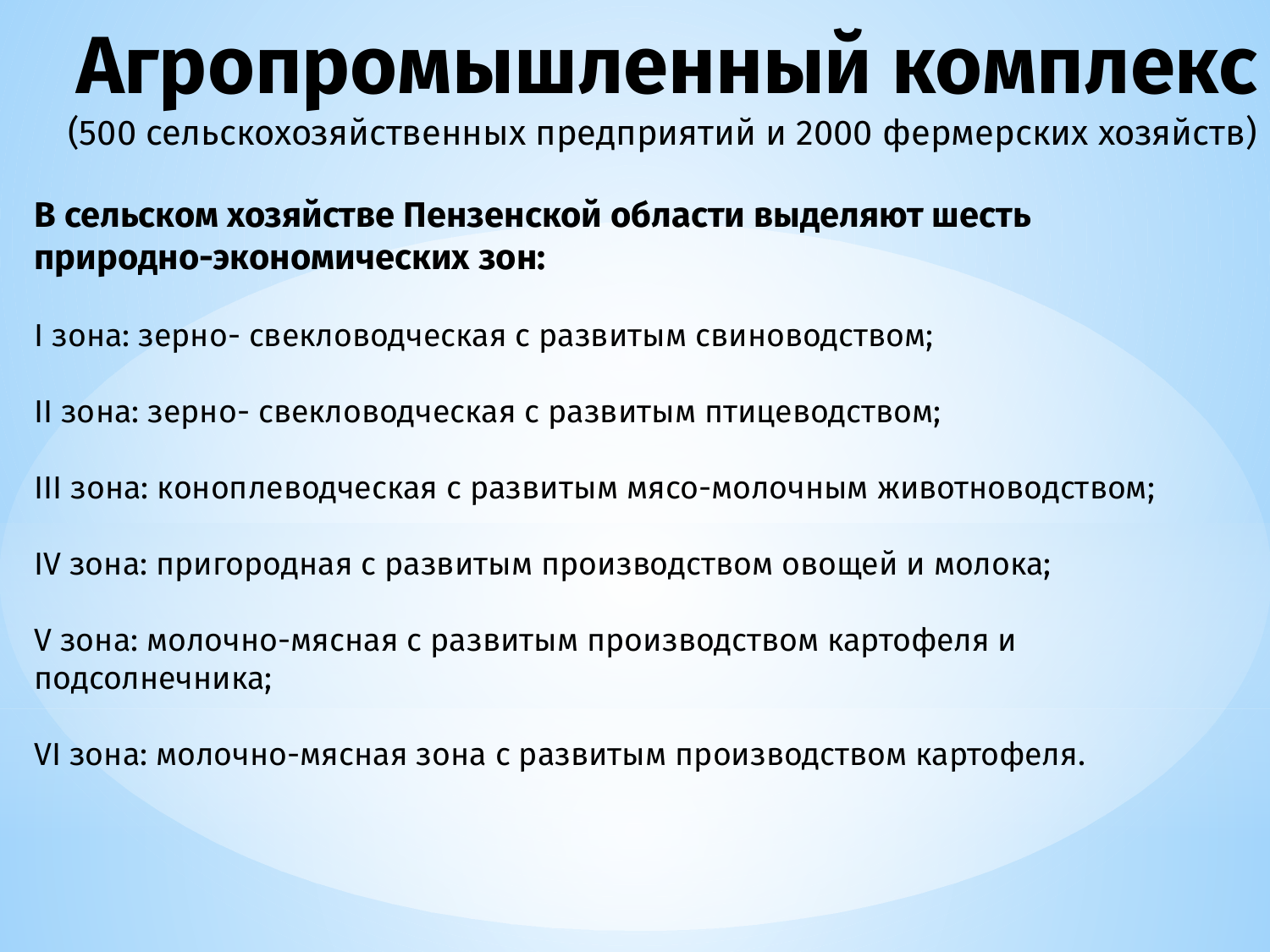

# Агропромышленный комплекс (500 сельскохозяйственных предприятий и 2000 фермерских хозяйств)
В сельском хозяйстве Пензенской области выделяют шесть природно-экономических зон:

I зона: зерно- свекловодческая с развитым свиноводством;

II зона: зерно- свекловодческая с развитым птицеводством;

III зона: коноплеводческая с развитым мясо-молочным животноводством;

IV зона: пригородная с развитым производством овощей и молока;

V зона: молочно-мясная с развитым производством картофеля и подсолнечника;

VI зона: молочно-мясная зона с развитым производством картофеля.